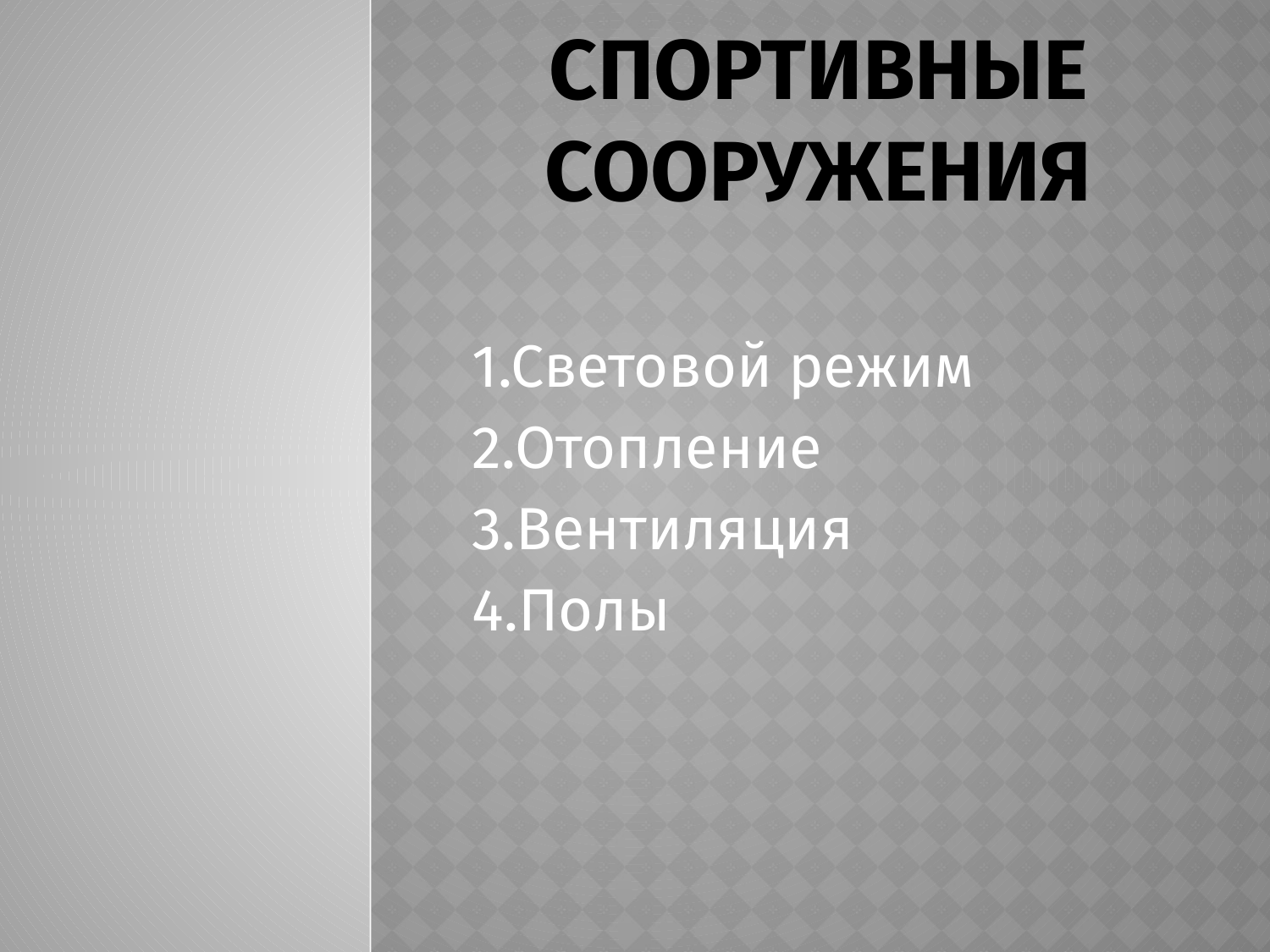

# Спортивные сооружения
1.Световой режим
2.Отопление
3.Вентиляция
4.Полы